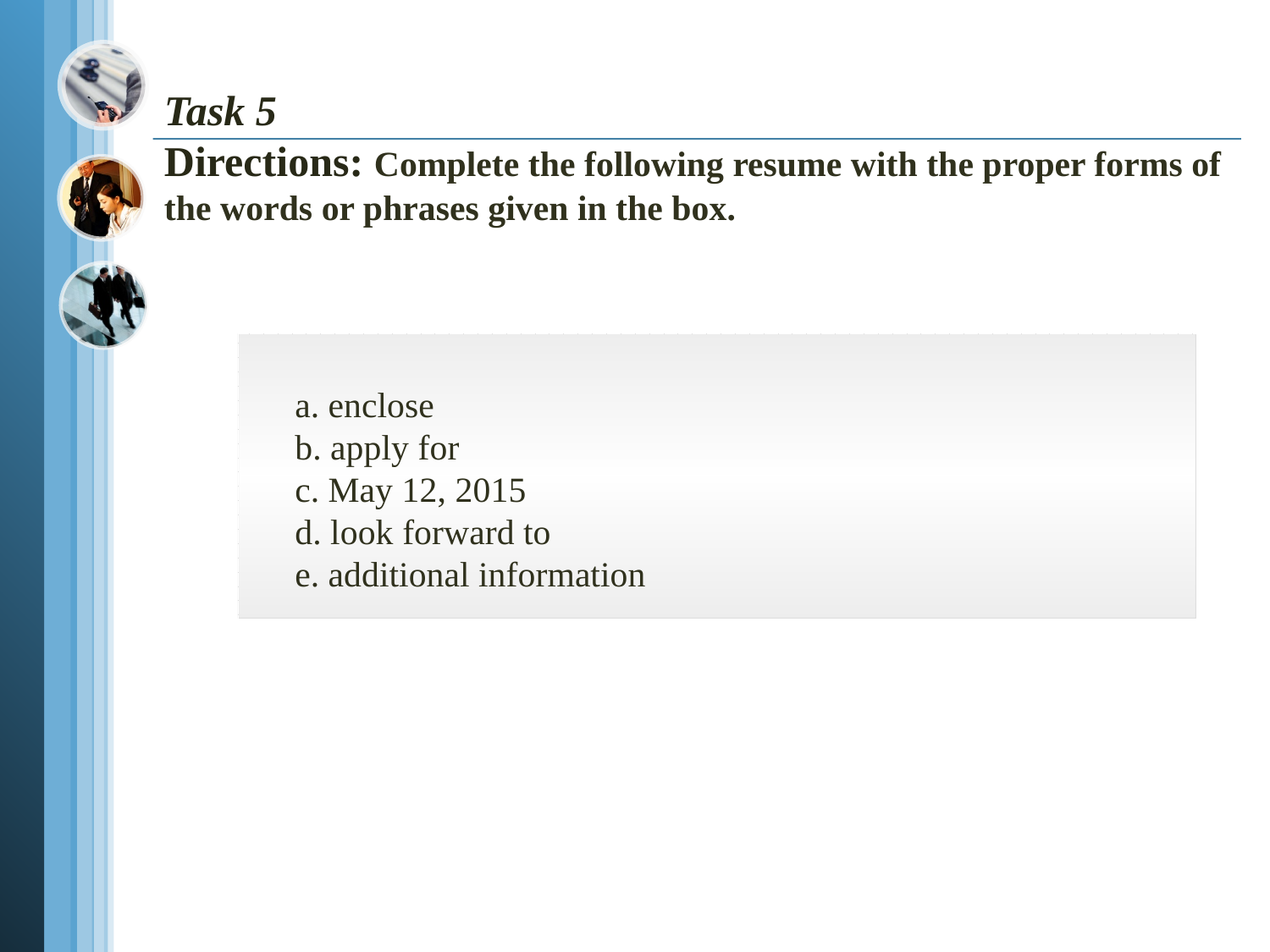

# Task 5 Directions: Complete the following resume with the proper forms of the words or phrases given in the box.

     a. enclose
     b. apply for
     c. May 12, 2015
     d. look forward to
     e. additional information